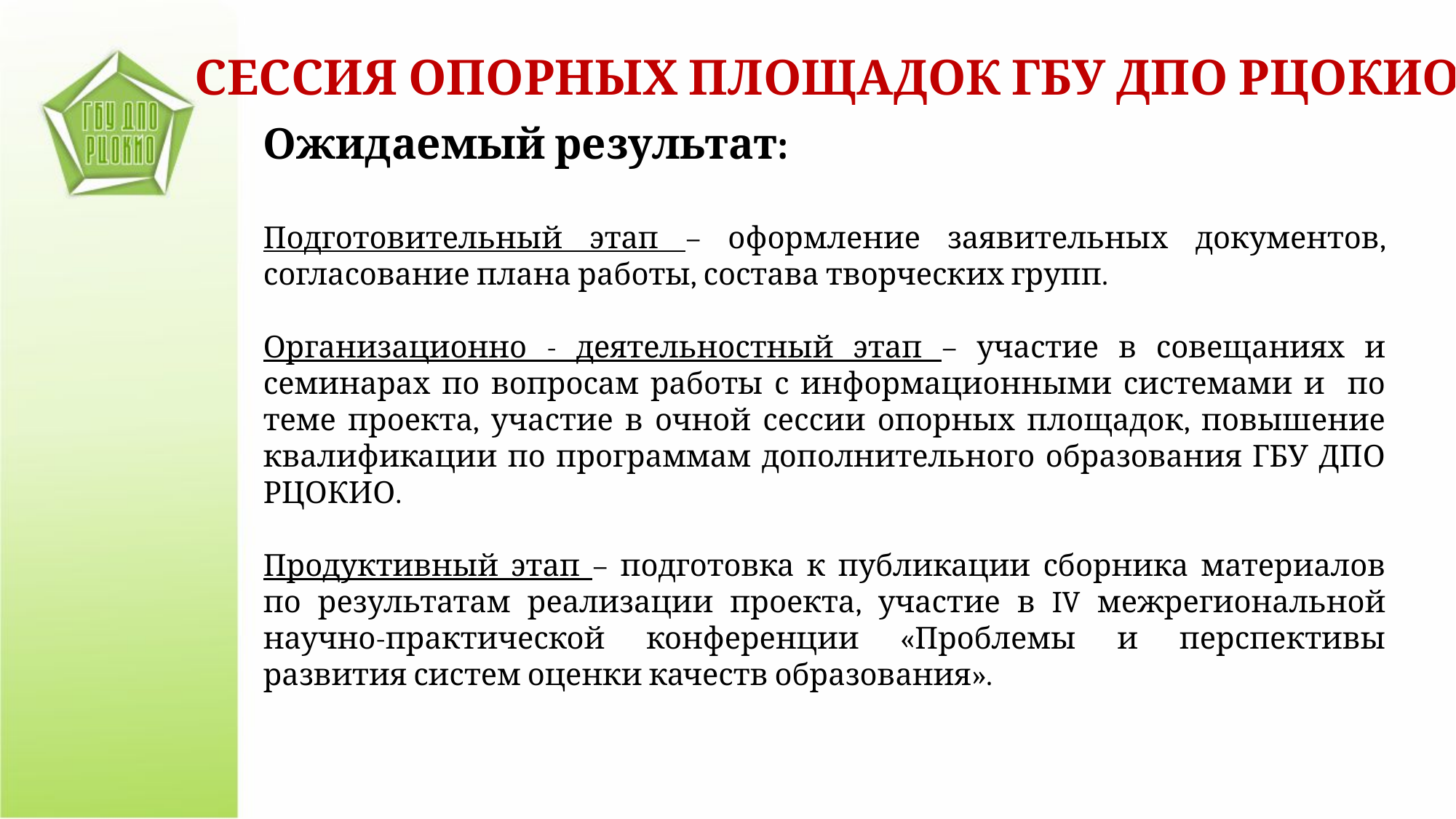

СЕССИЯ ОПОРНЫХ ПЛОЩАДОК ГБУ ДПО РЦОКИО
Ожидаемый результат:

Подготовительный этап – оформление заявительных документов, согласование плана работы, состава творческих групп.

Организационно - деятельностный этап – участие в совещаниях и семинарах по вопросам работы с информационными системами и  по теме проекта, участие в очной сессии опорных площадок, повышение квалификации по программам дополнительного образования ГБУ ДПО РЦОКИО.

Продуктивный этап – подготовка к публикации сборника материалов по результатам реализации проекта, участие в IV межрегиональной научно-практической конференции «Проблемы и перспективы развития систем оценки качеств образования».